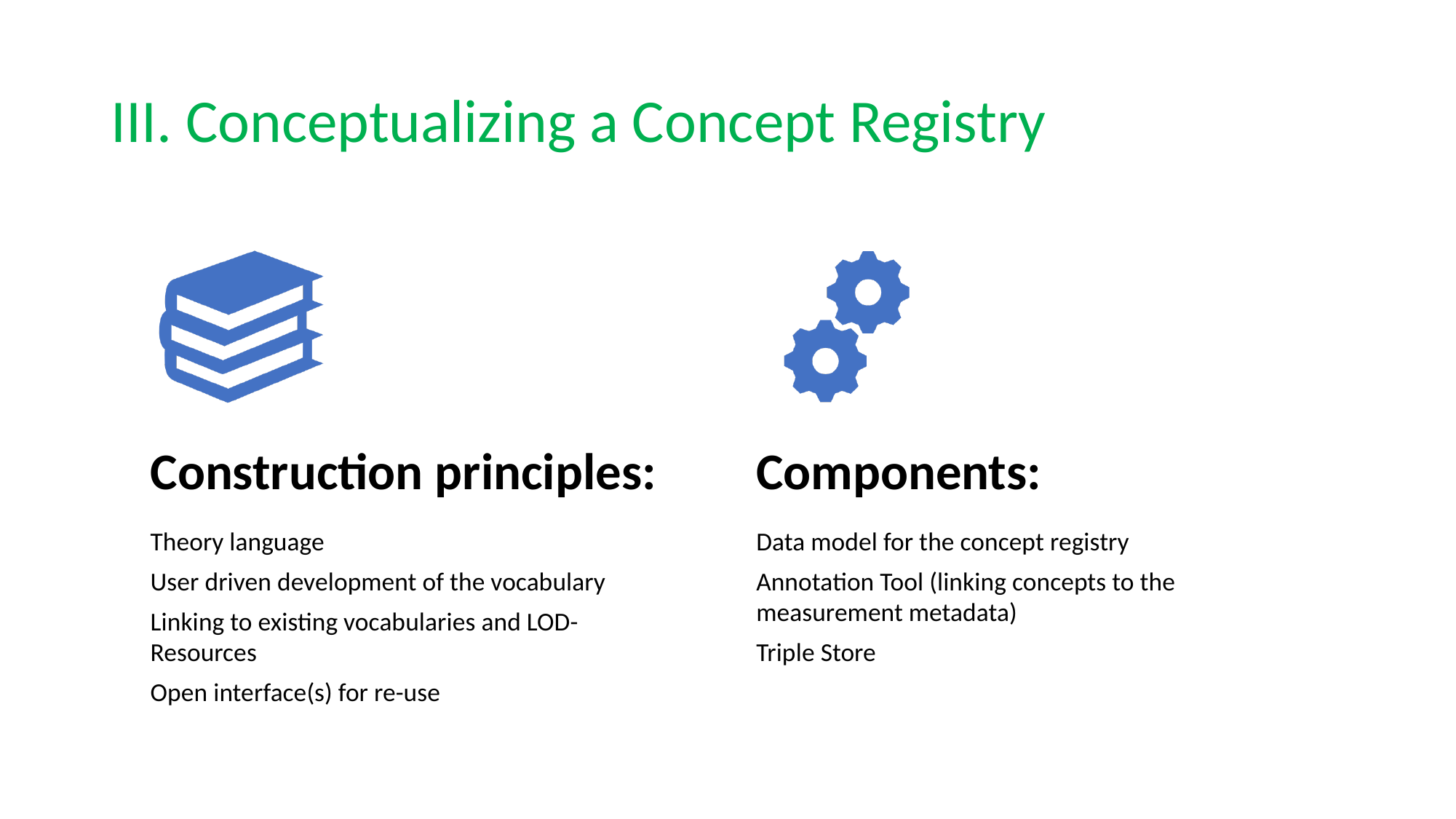

# III. Conceptualizing a Concept Registry
Construction principles:
Theory language
User driven development of the vocabulary
Linking to existing vocabularies and LOD-Resources
Open interface(s) for re-use
Components:
Data model for the concept registry
Annotation Tool (linking concepts to the measurement metadata)
Triple Store